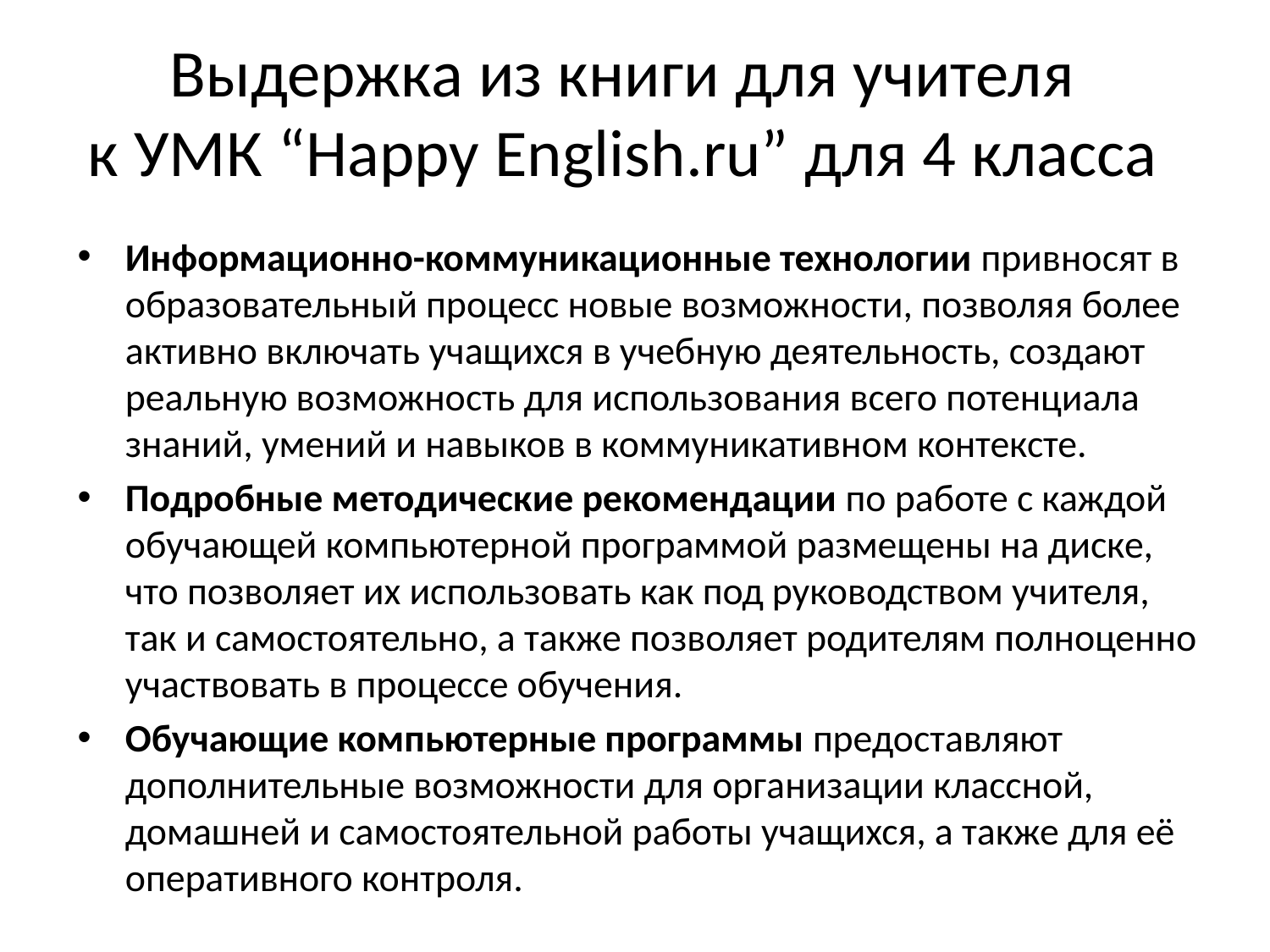

Выдержка из книги для учителя
к УМК “Happy English.ru” для 4 класса
Информационно-коммуникационные технологии привносят в образовательный процесс новые возможности, позволяя более активно включать учащихся в учебную деятельность, создают реальную возможность для использования всего потенциала знаний, умений и навыков в коммуникативном контексте.
Подробные методические рекомендации по работе с каждой обучающей компьютерной программой размещены на диске, что позволяет их использовать как под руководством учителя, так и самостоятельно, а также позволяет родителям полноценно участвовать в процессе обучения.
Обучающие компьютерные программы предоставляют дополнительные возможности для организации классной, домашней и самостоятельной работы учащихся, а также для её оперативного контроля.